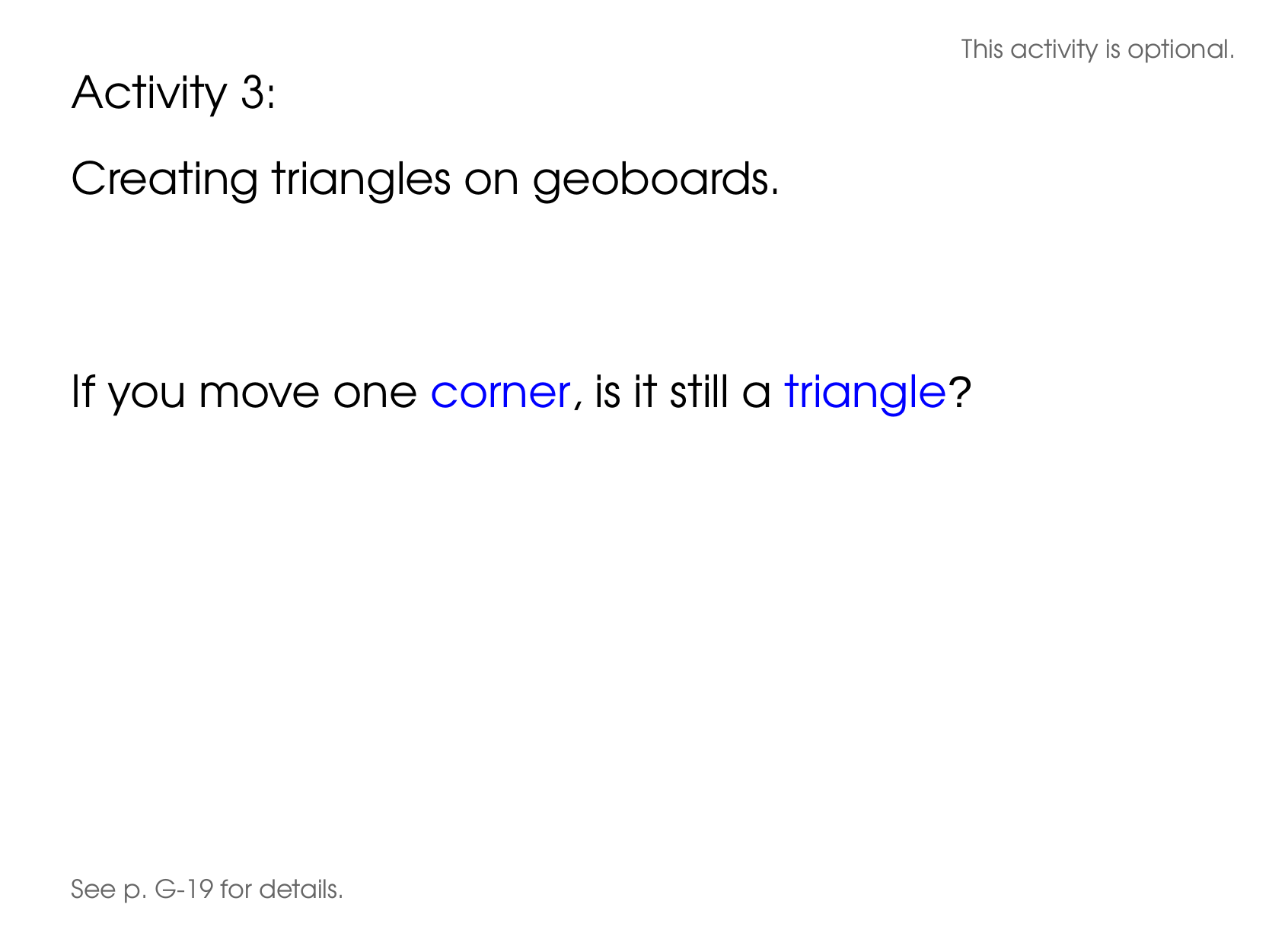

This activity is optional.
Activity 3:
Creating triangles on geoboards.

If you move one corner, is it still a triangle?
See p. G-19 for details.